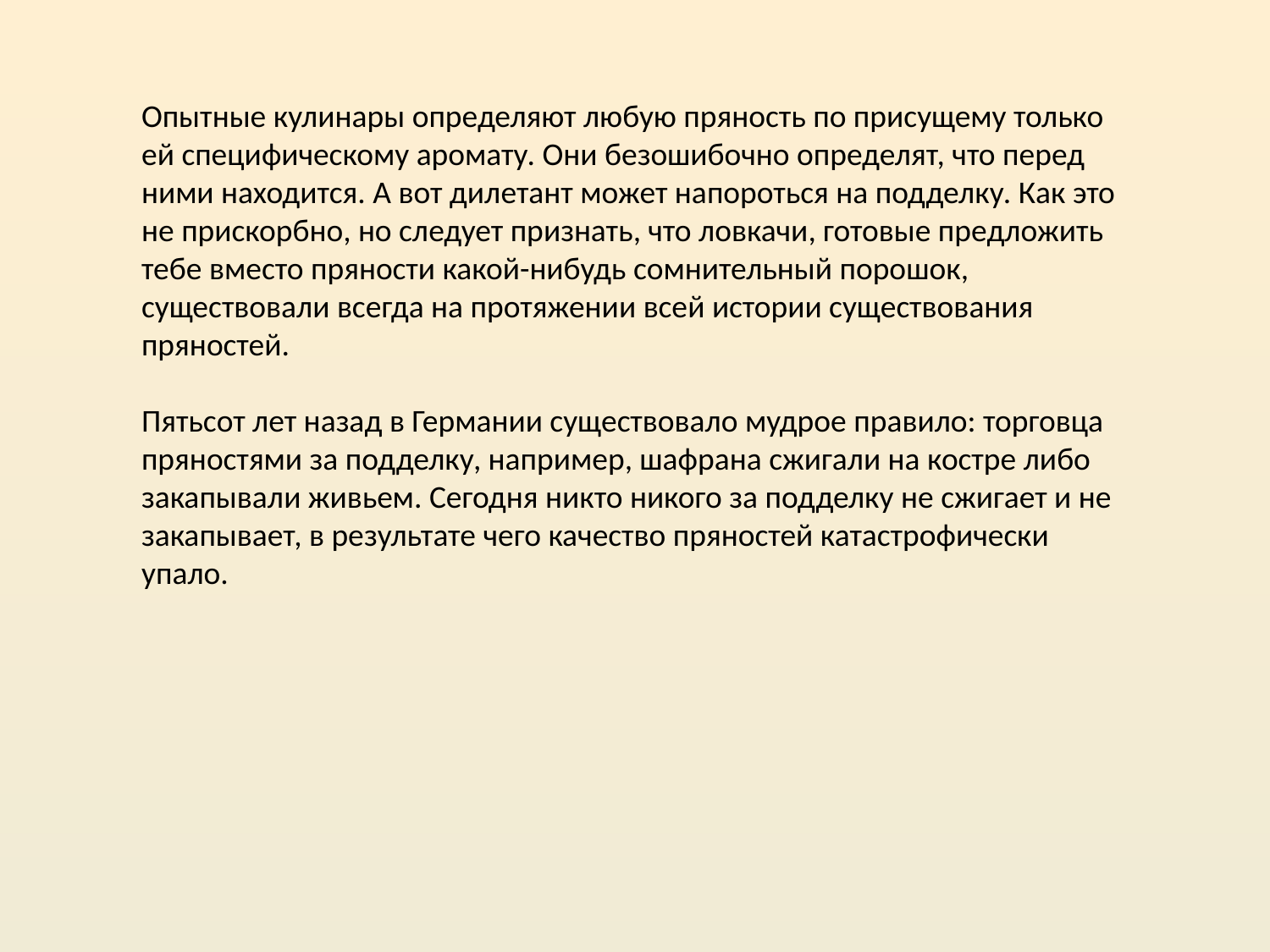

Опытные кулинары определяют любую пряность по присущему только ей специфическому аромату. Они безошибочно определят, что перед ними находится. А вот дилетант может напороться на подделку. Как это не прискорбно, но следует признать, что ловкачи, готовые предложить тебе вместо пряности какой-нибудь сомнительный порошок, существовали всегда на протяжении всей истории существования пряностей.
Пятьсот лет назад в Германии существовало мудрое правило: торговца пряностями за подделку, например, шафрана сжигали на костре либо закапывали живьем. Сегодня никто никого за подделку не сжигает и не закапывает, в результате чего качество пряностей катастрофически упало.